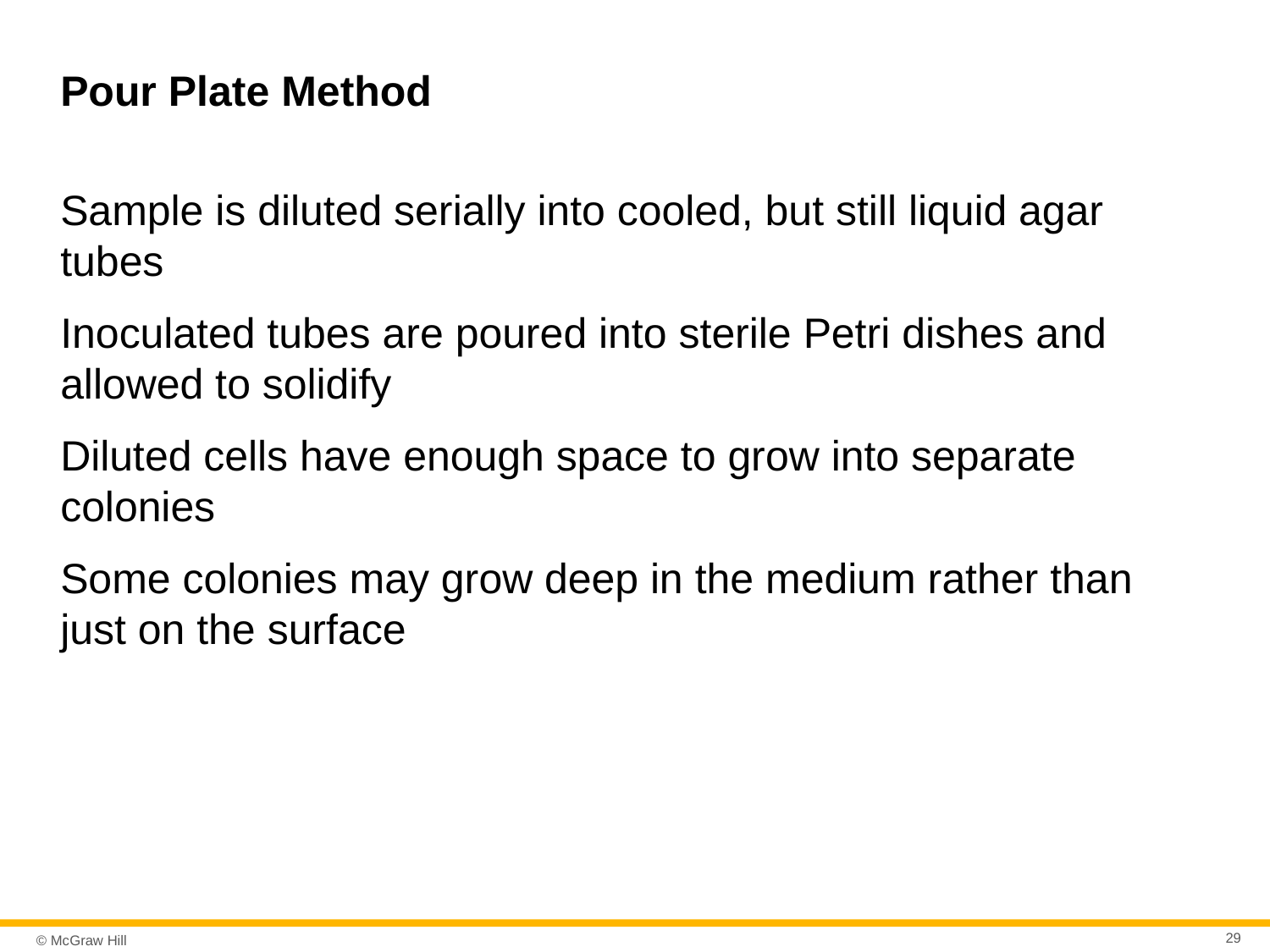

# Pour Plate Method
Sample is diluted serially into cooled, but still liquid agar tubes
Inoculated tubes are poured into sterile Petri dishes and allowed to solidify
Diluted cells have enough space to grow into separate colonies
Some colonies may grow deep in the medium rather than just on the surface